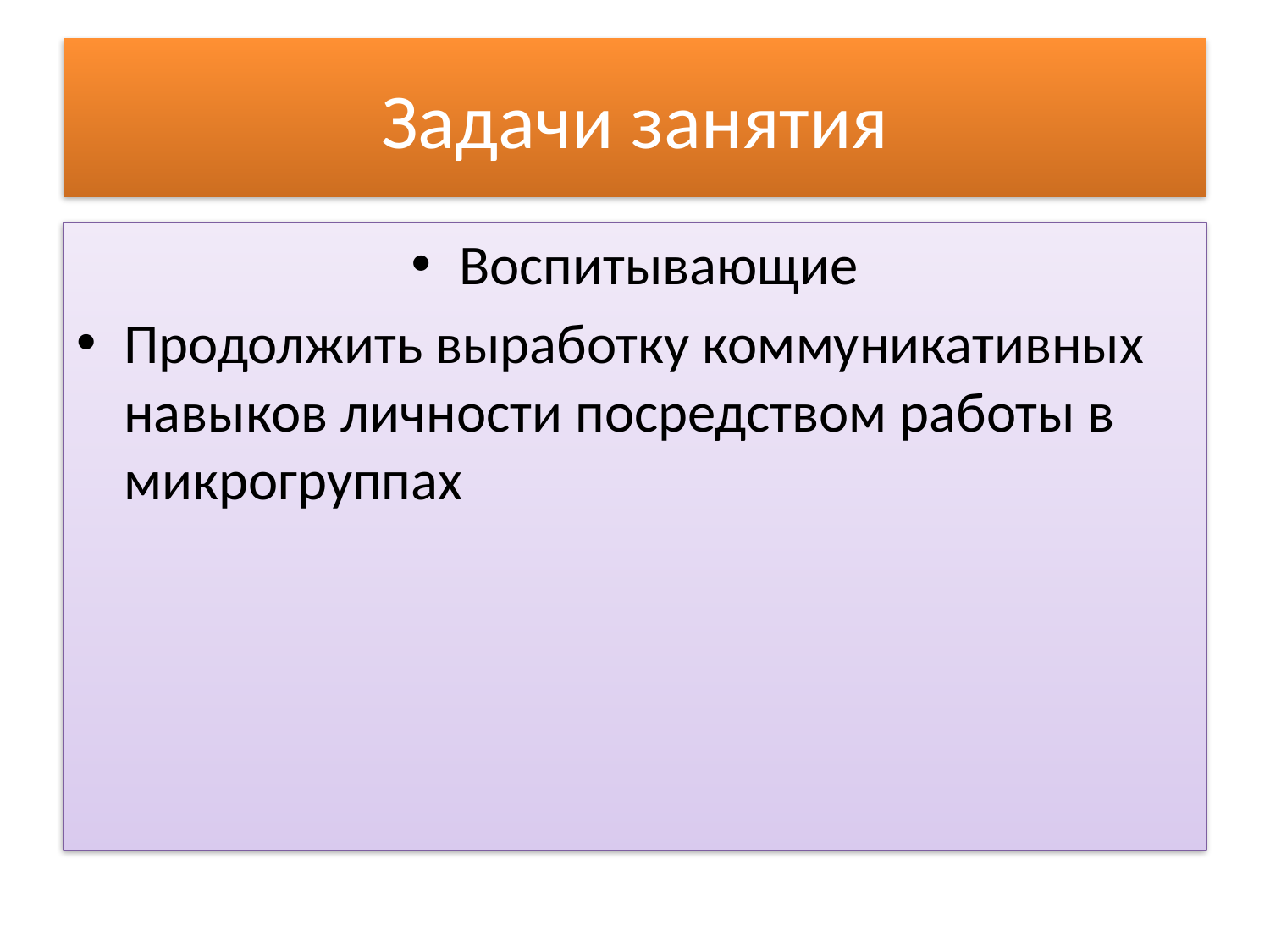

# Задачи занятия
Воспитывающие
Продолжить выработку коммуникативных навыков личности посредством работы в микрогруппах